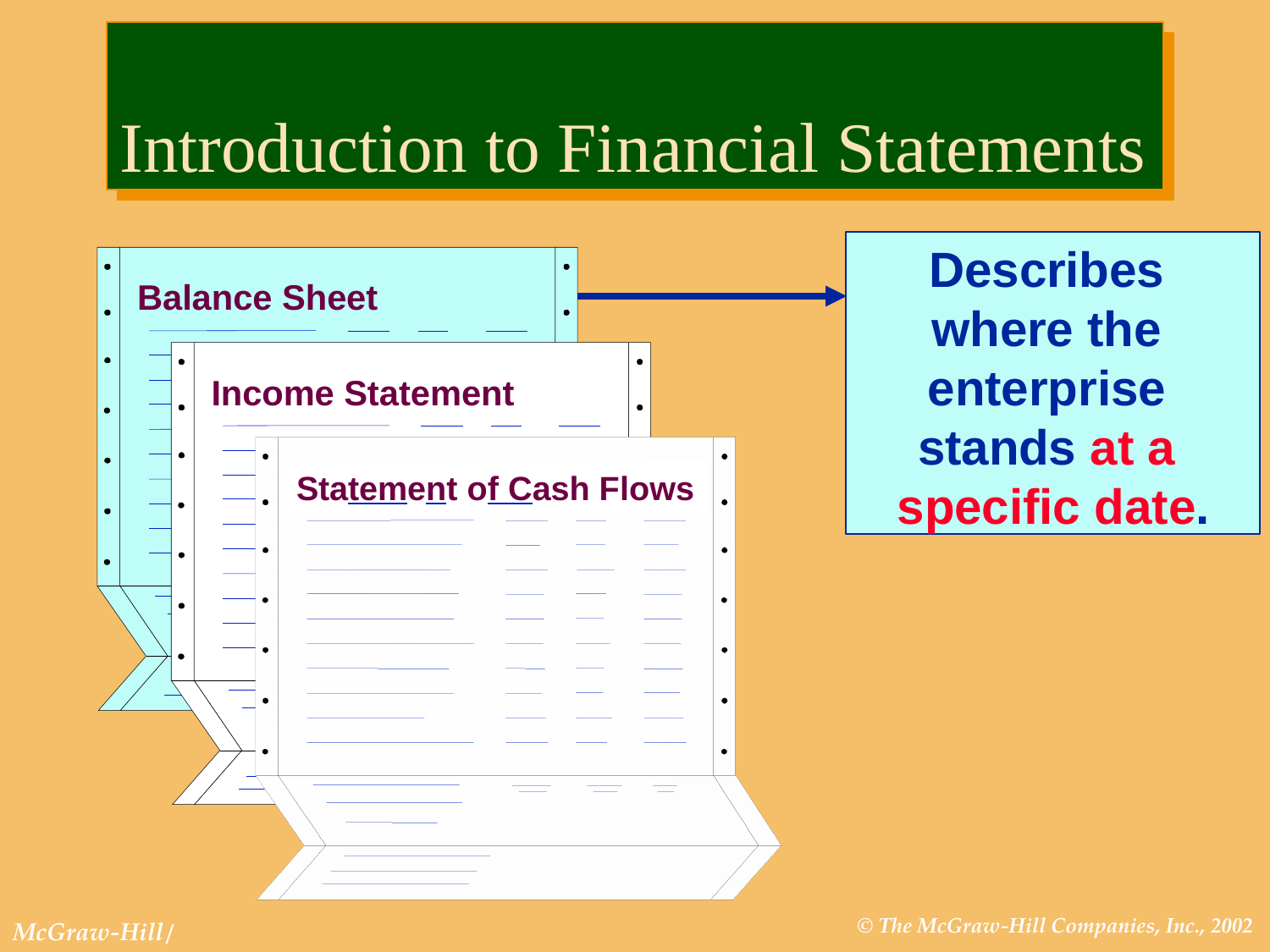

# Introduction to Financial Statements
Describes  where the  enterprise  stands at a  specific date.

Balance Sheet
Income Statement

Statement of Cash Flows
© The McGraw-Hill Companies, Inc., 2002
McGraw-Hill/Irwin